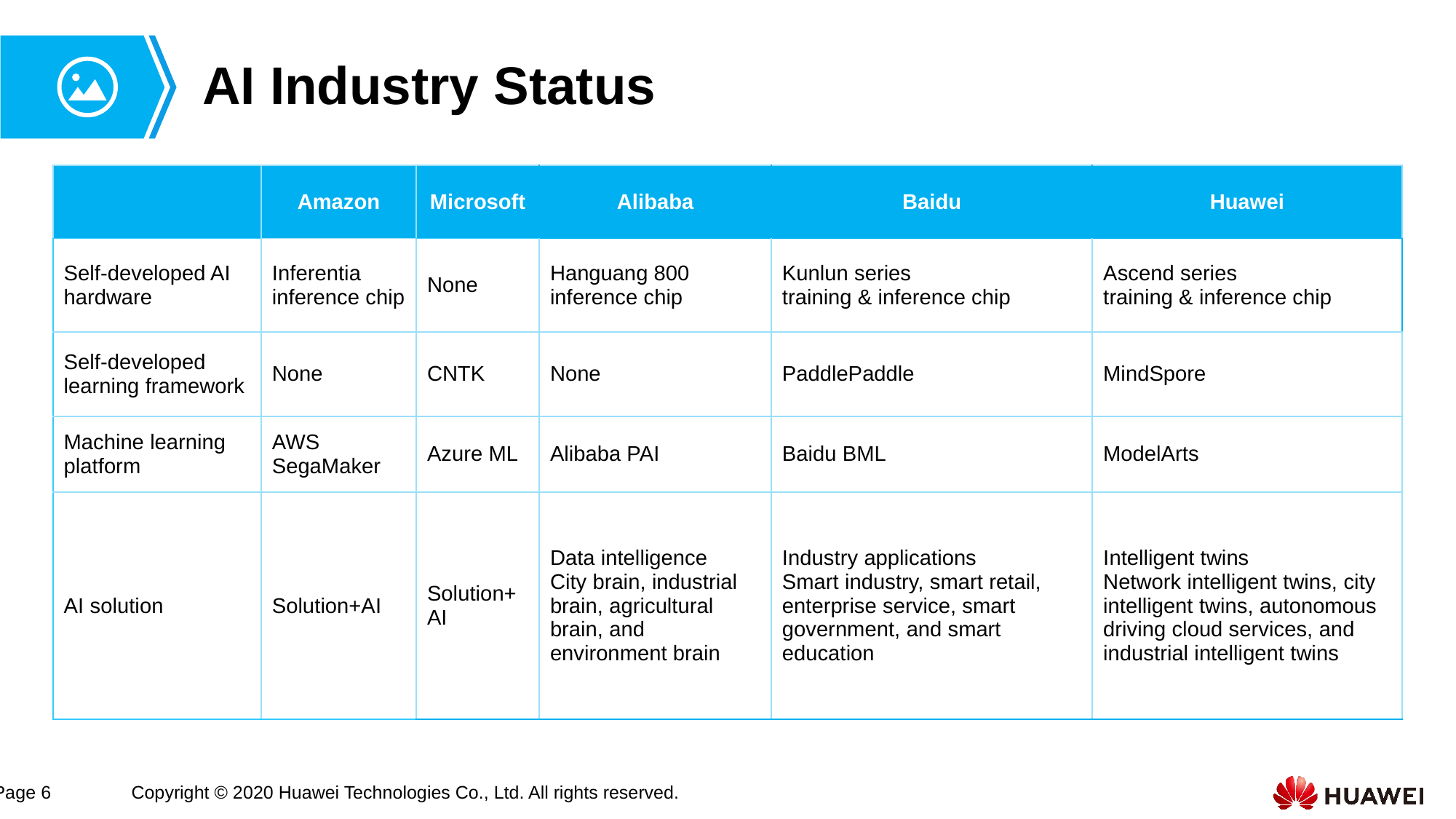

# AI Industry Status
|  | Amazon | Microsoft | Alibaba | Baidu | Huawei |
| --- | --- | --- | --- | --- | --- |
| Self-developed AI hardware | Inferentia inference chip | None | Hanguang 800 inference chip | Kunlun series training & inference chip | Ascend series training & inference chip |
| Self-developed learning framework | None | CNTK | None | PaddlePaddle | MindSpore |
| Machine learning platform | AWS SegaMaker | Azure ML | Alibaba PAI | Baidu BML | ModelArts |
| AI solution | Solution+AI | Solution+AI | Data intelligence City brain, industrial brain, agricultural brain, and environment brain | Industry applications Smart industry, smart retail, enterprise service, smart government, and smart education | Intelligent twins Network intelligent twins, city intelligent twins, autonomous driving cloud services, and industrial intelligent twins |